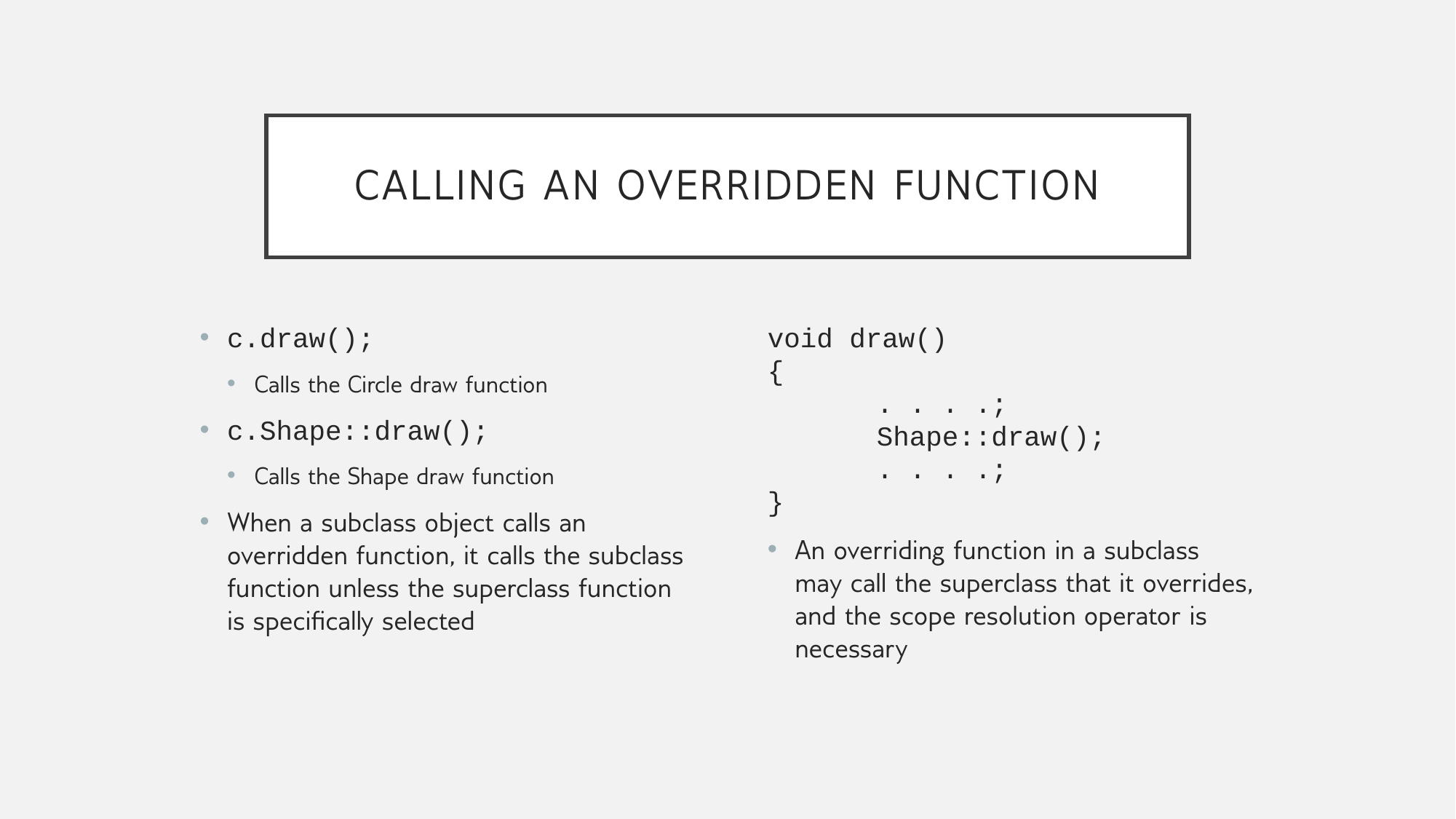

# Calling an overridden function
c.draw();
Calls the Circle draw function
c.Shape::draw();
Calls the Shape draw function
When a subclass object calls an overridden function, it calls the subclass function unless the superclass function is specifically selected
void draw()
{
	. . . .;
	Shape::draw();
	. . . .;
}
An overriding function in a subclass may call the superclass that it overrides, and the scope resolution operator is necessary